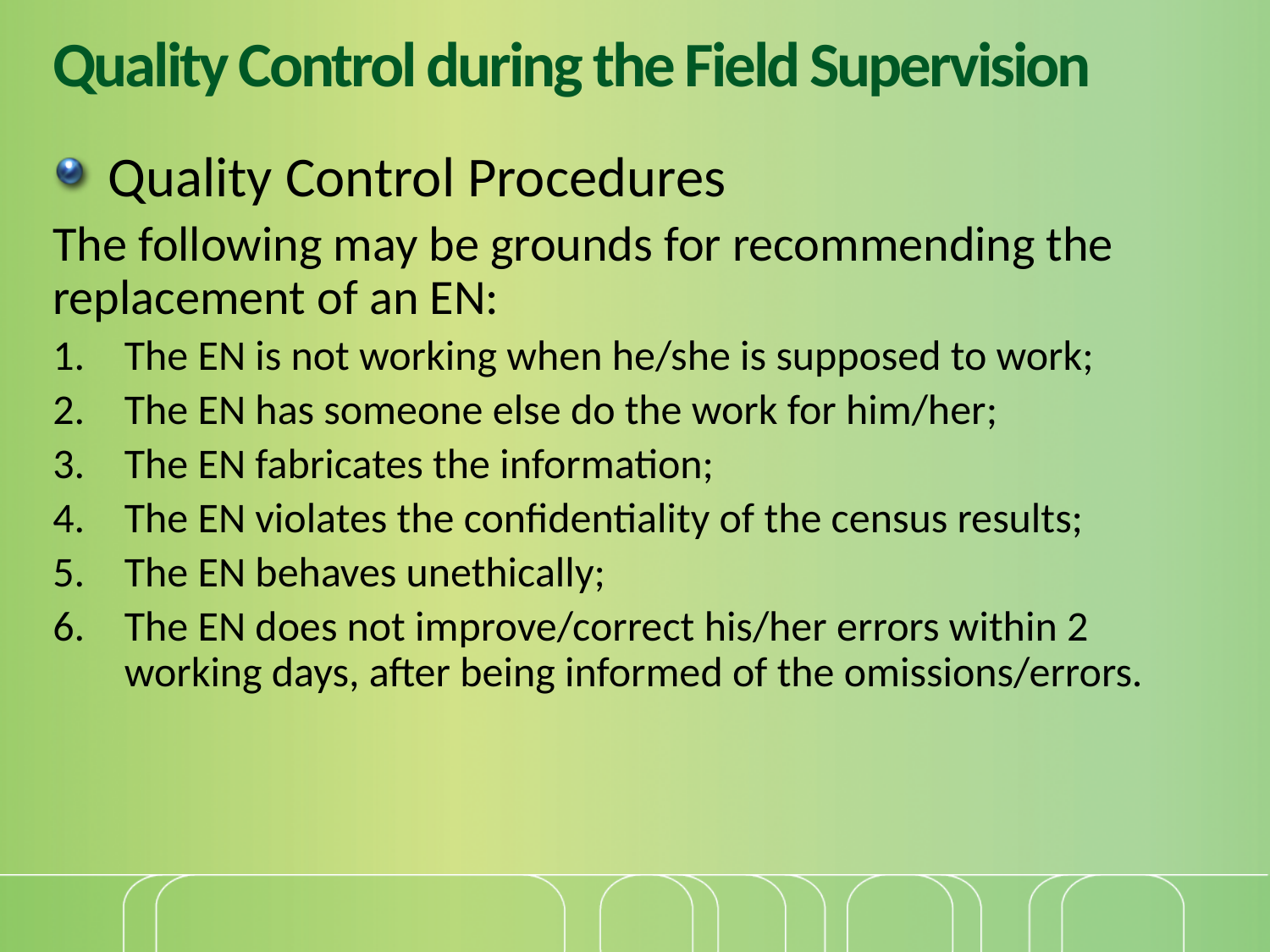

# Quality Control during the Field Supervision
Quality Control Procedures
The following may be grounds for recommending the replacement of an EN:
The EN is not working when he/she is supposed to work;
The EN has someone else do the work for him/her;
The EN fabricates the information;
The EN violates the confidentiality of the census results;
The EN behaves unethically;
The EN does not improve/correct his/her errors within 2 working days, after being informed of the omissions/errors.